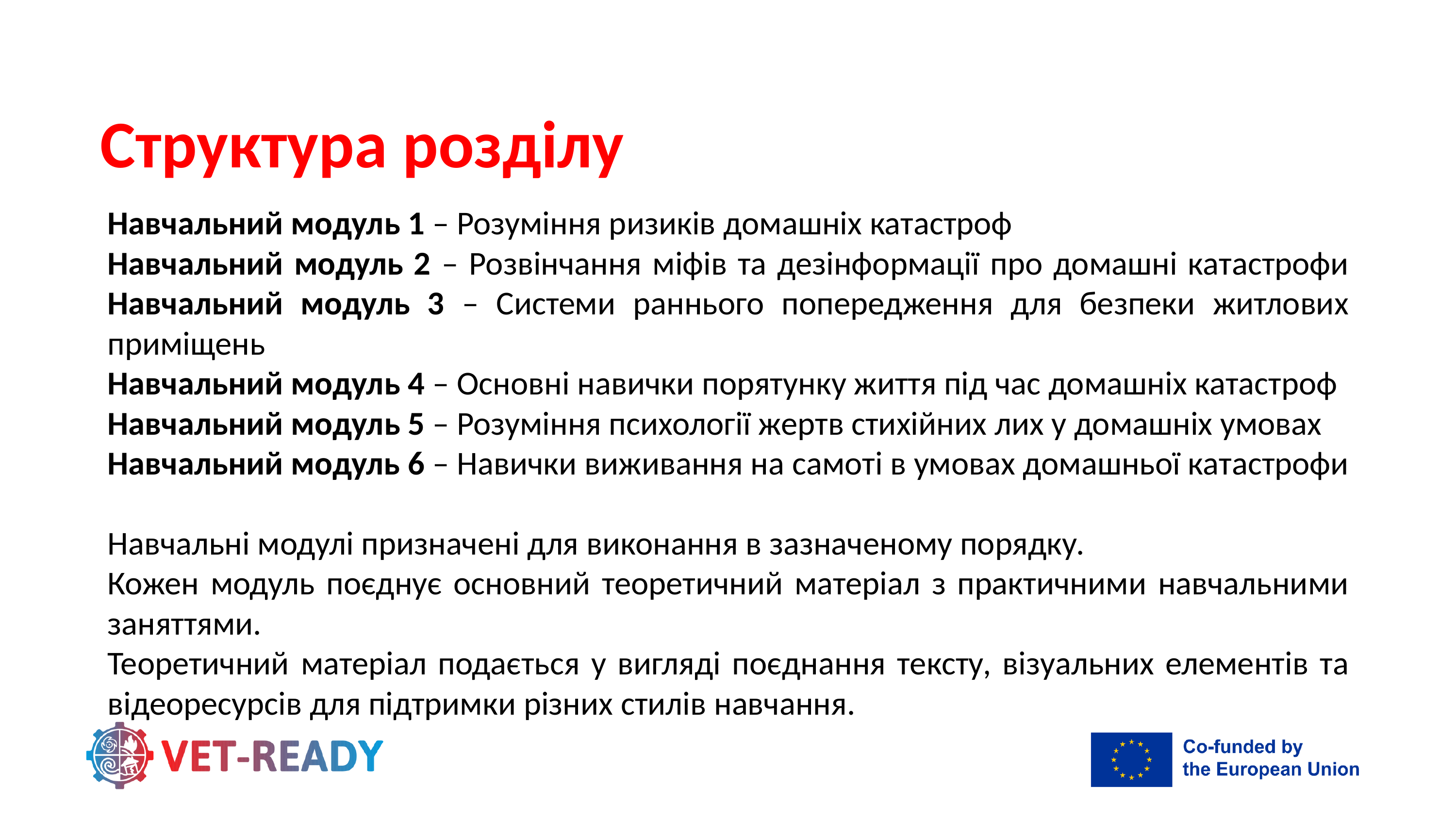

Структура розділу
Навчальний модуль 1 – Розуміння ризиків домашніх катастроф
Навчальний модуль 2 – Розвінчання міфів та дезінформації про домашні катастрофи Навчальний модуль 3 – Системи раннього попередження для безпеки житлових приміщень
Навчальний модуль 4 – Основні навички порятунку життя під час домашніх катастроф
Навчальний модуль 5 – Розуміння психології жертв стихійних лих у домашніх умовах
Навчальний модуль 6 – Навички виживання на самоті в умовах домашньої катастрофи

Навчальні модулі призначені для виконання в зазначеному порядку.
Кожен модуль поєднує основний теоретичний матеріал з практичними навчальними заняттями.
Теоретичний матеріал подається у вигляді поєднання тексту, візуальних елементів та відеоресурсів для підтримки різних стилів навчання.